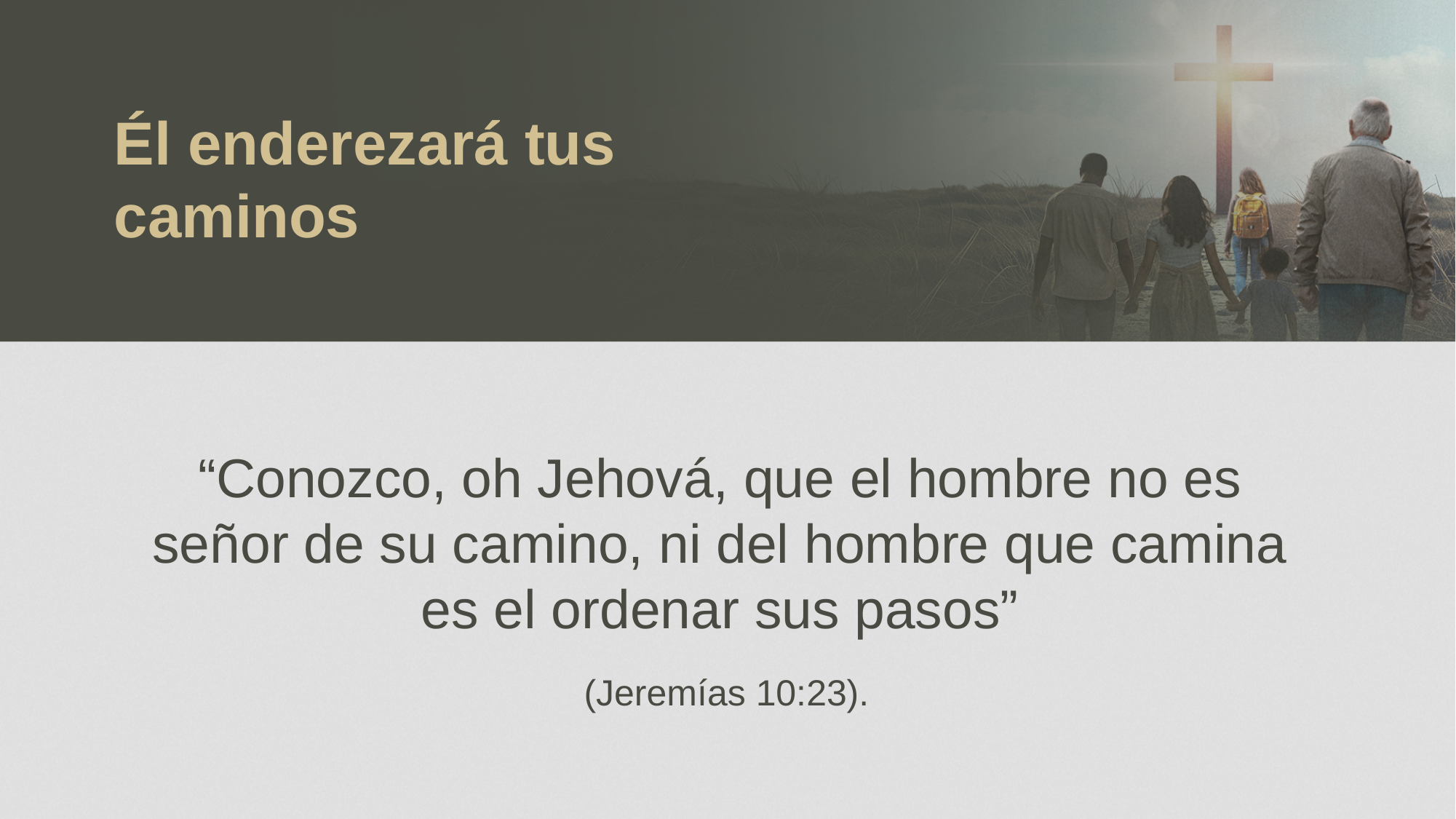

Él enderezará tus caminos
“Conozco, oh Jehová, que el hombre no es señor de su camino, ni del hombre que camina es el ordenar sus pasos”
 (Jeremías 10:23).